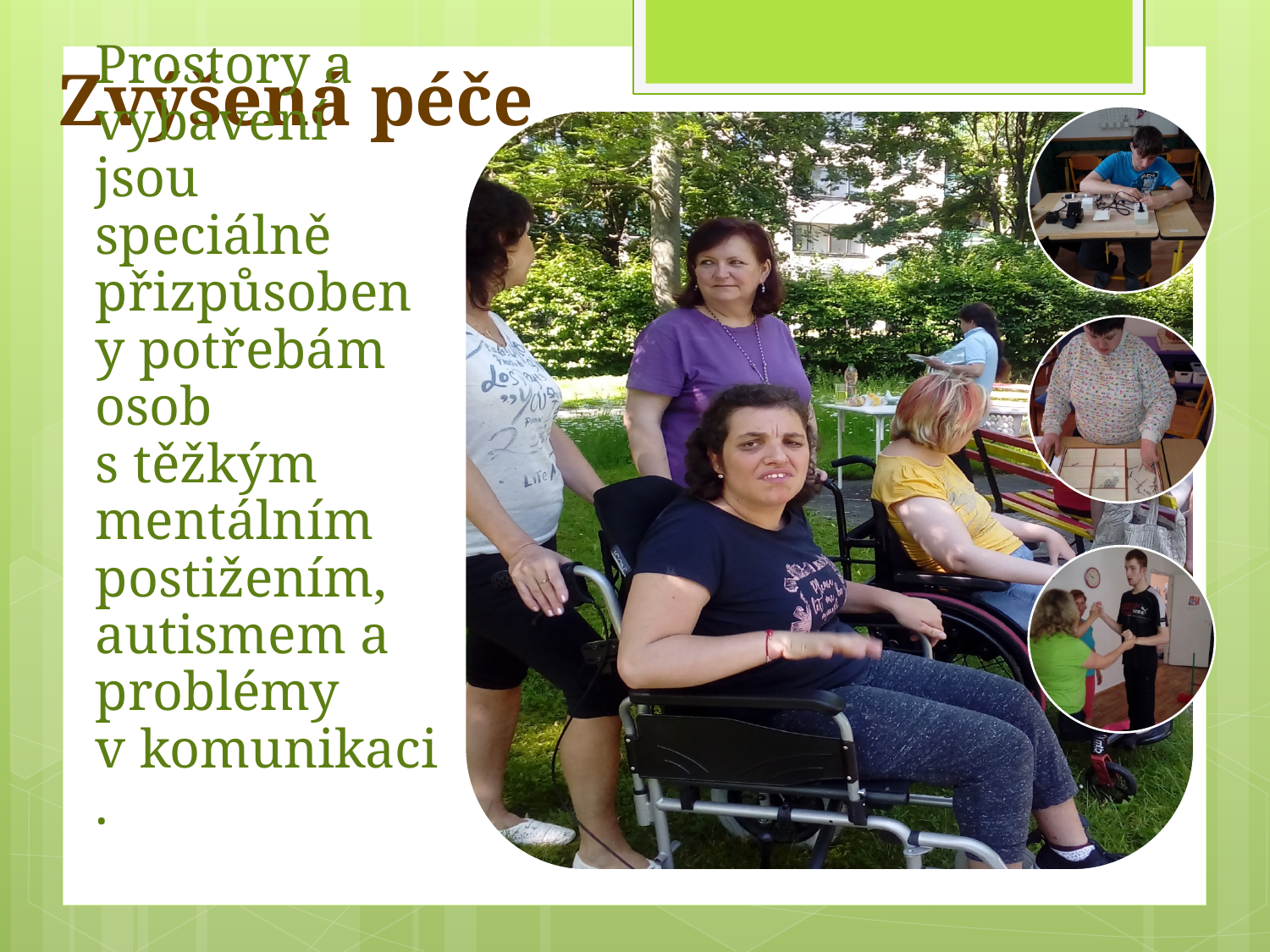

# Zvýšená péče
Prostory a vybavení jsou speciálně přizpůsobeny potřebám osob s těžkým mentálním postižením, autismem a problémy v komunikaci.